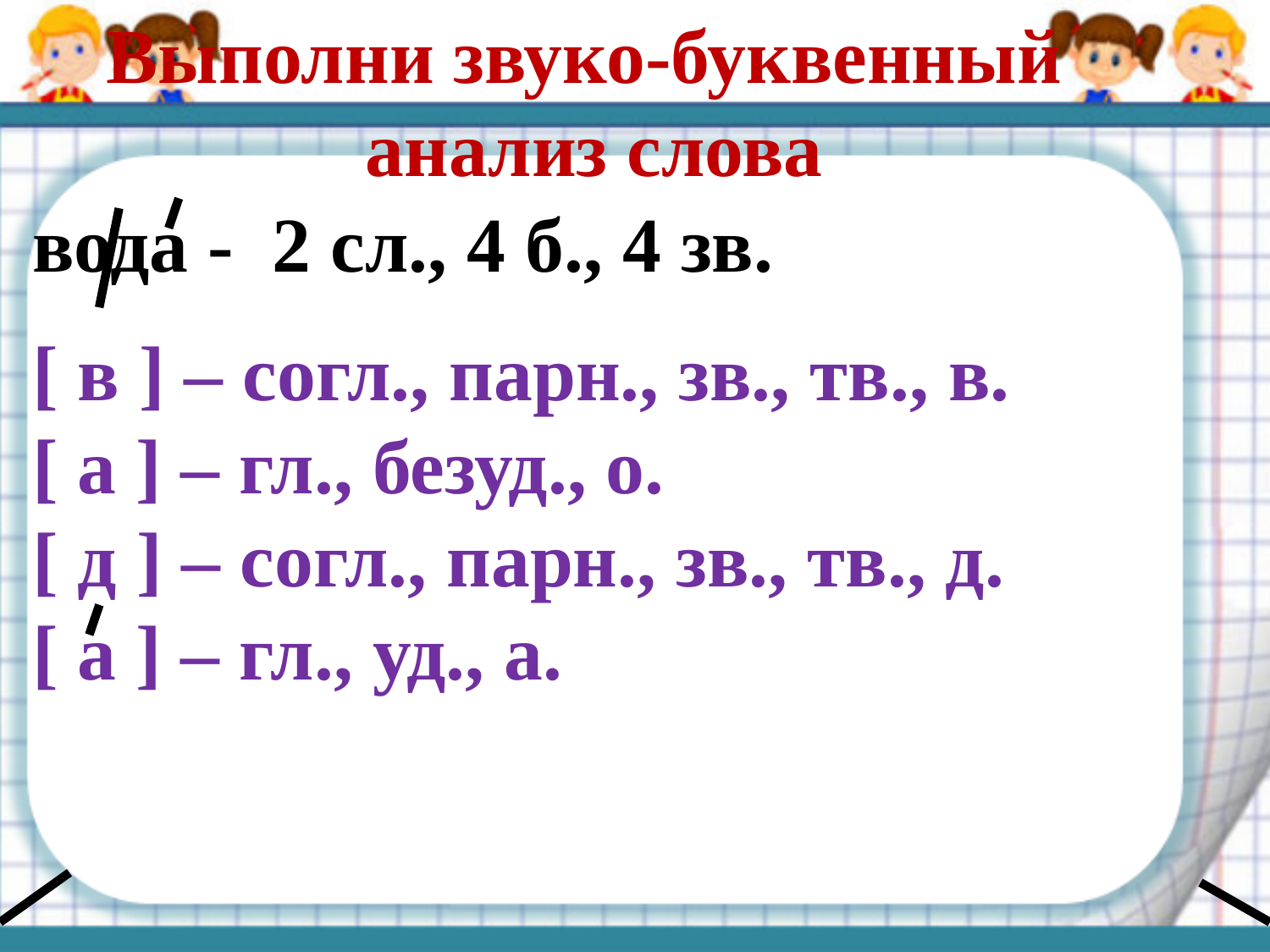

Выполни звуко-буквенный
 анализ слова
вода -  2 сл., 4 б., 4 зв.
[ в ] – согл., парн., зв., тв., в.
[ а ] – гл., безуд., о.
[ д ] – согл., парн., зв., тв., д.
[ а ] – гл., уд., а.